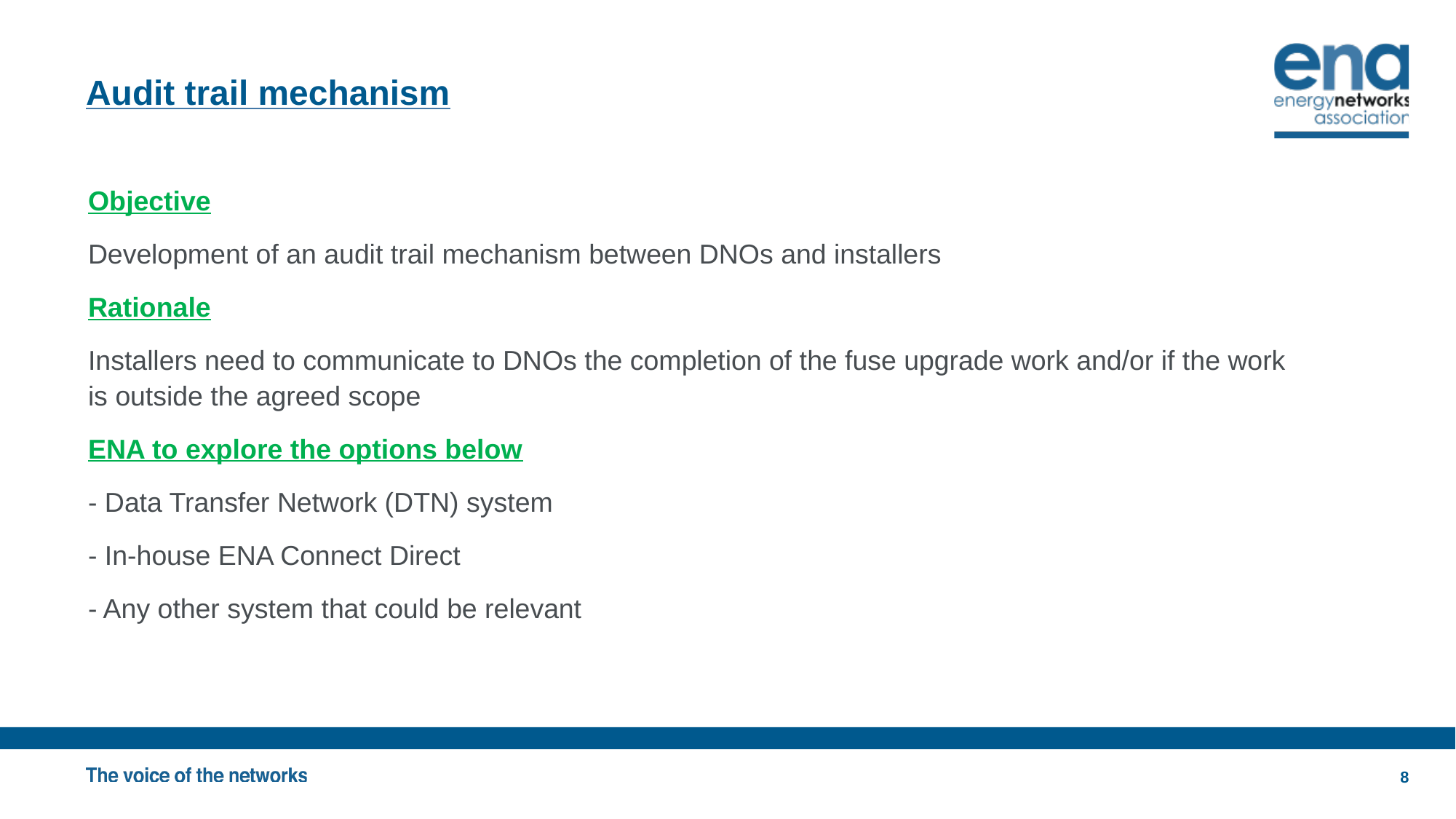

# Audit trail mechanism
Objective
Development of an audit trail mechanism between DNOs and installers
Rationale
Installers need to communicate to DNOs the completion of the fuse upgrade work and/or if the work is outside the agreed scope
ENA to explore the options below
- Data Transfer Network (DTN) system
- In-house ENA Connect Direct
- Any other system that could be relevant

8